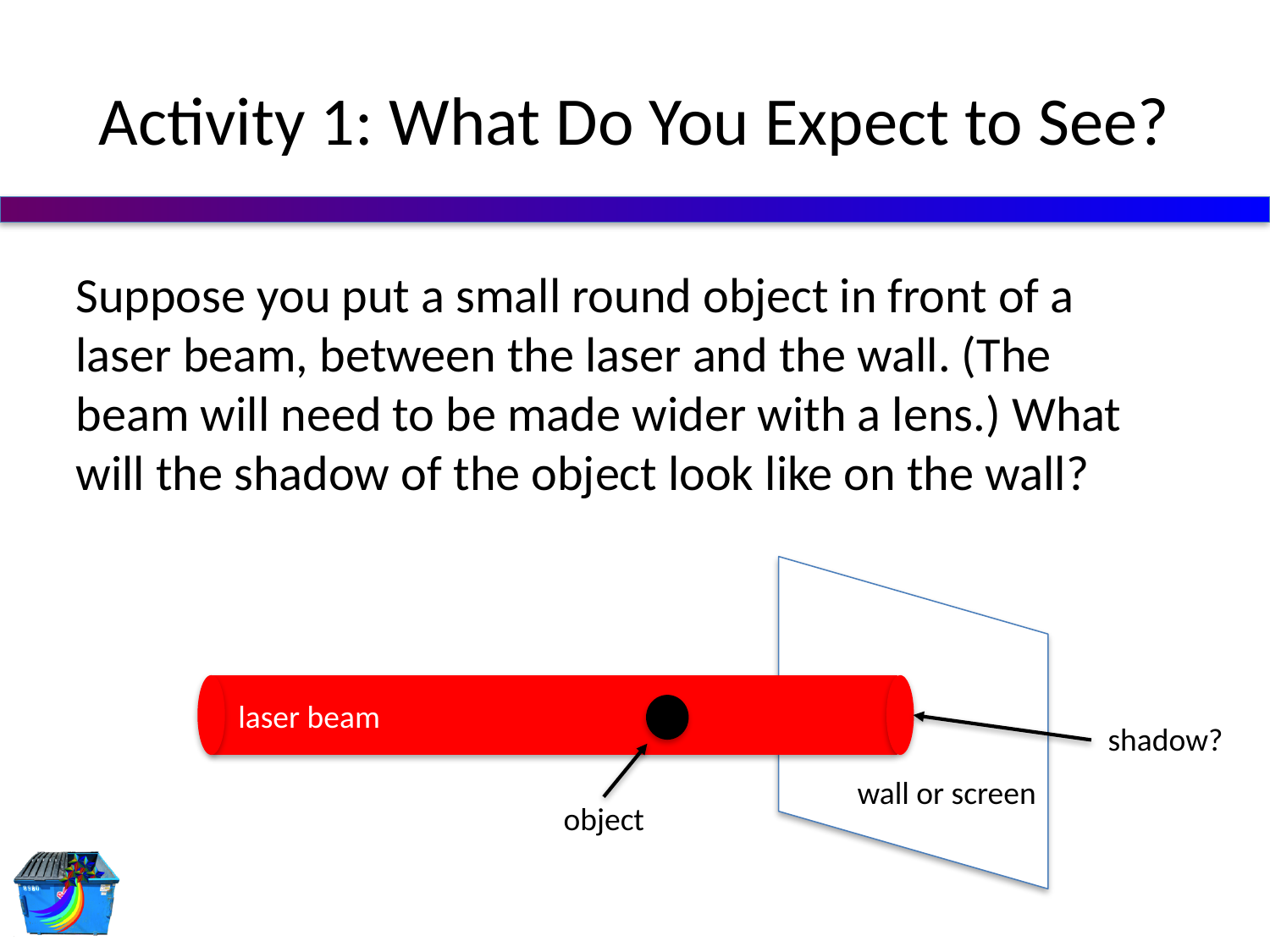

# Activity 1: What Do You Expect to See?
Suppose you put a small round object in front of a laser beam, between the laser and the wall. (The beam will need to be made wider with a lens.) What will the shadow of the object look like on the wall?

  laser beam

shadow?
wall or screen
object